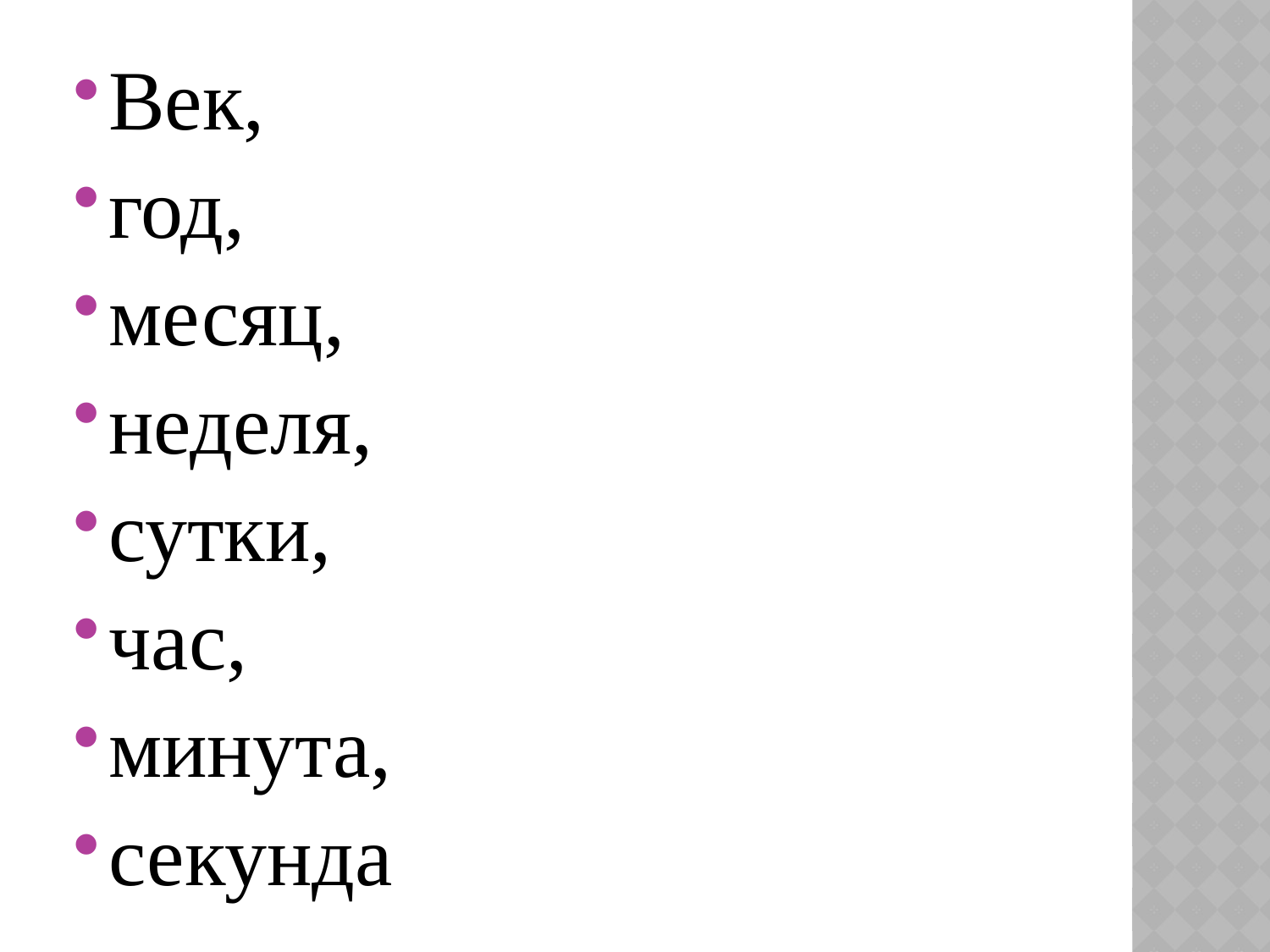

Век,
год,
месяц,
неделя,
сутки,
час,
минута,
секунда